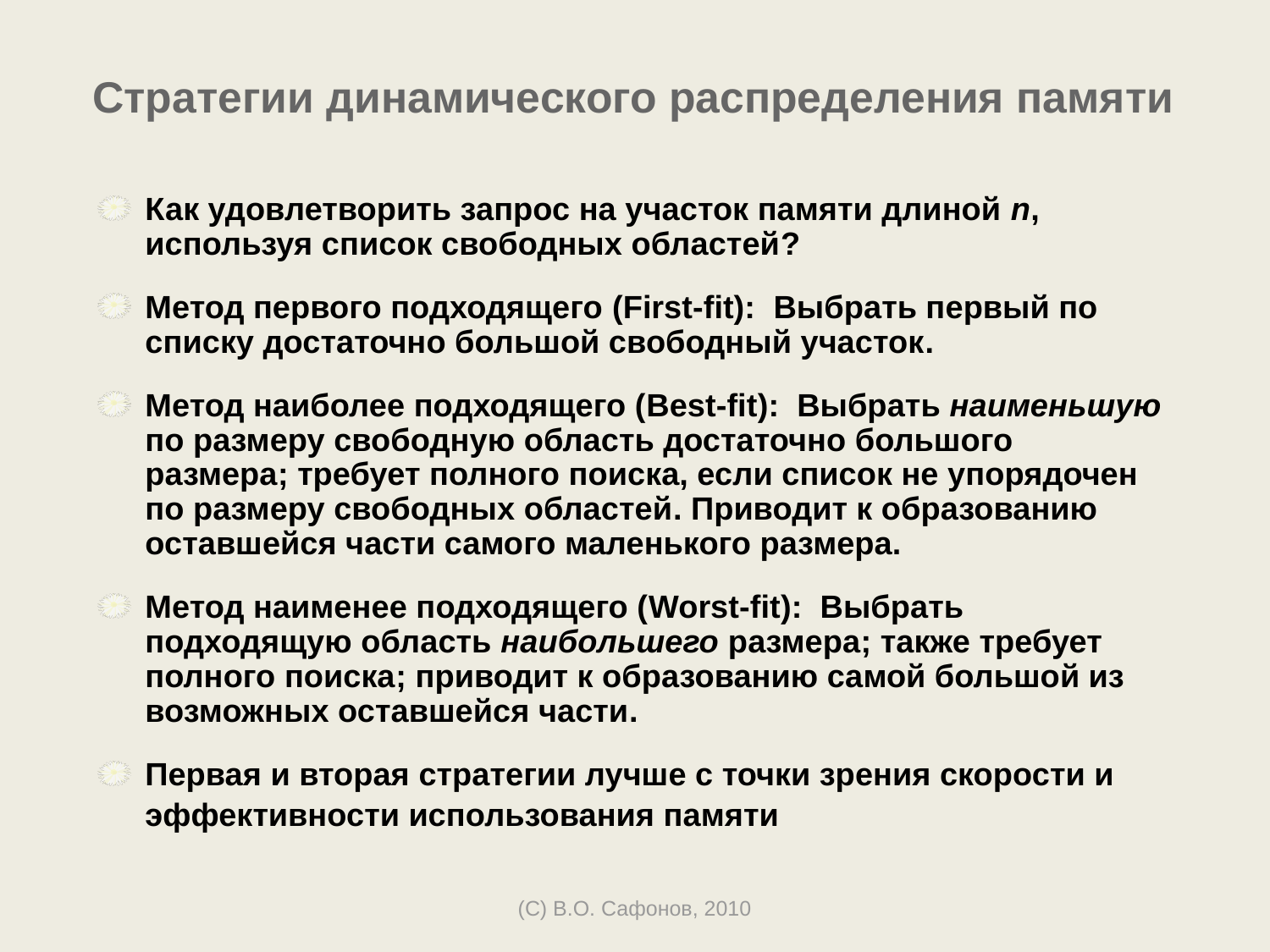

# Стратегии динамического распределения памяти
Как удовлетворить запрос на участок памяти длиной n, используя список свободных областей?
Метод первого подходящего (First-fit):  Выбрать первый по списку достаточно большой свободный участок.
Метод наиболее подходящего (Best-fit):  Выбрать наименьшую по размеру свободную область достаточно большого размера; требует полного поиска, если список не упорядочен по размеру свободных областей. Приводит к образованию оставшейся части самого маленького размера.
Метод наименее подходящего (Worst-fit):  Выбрать подходящую область наибольшего размера; также требует полного поиска; приводит к образованию самой большой из возможных оставшейся части.
Первая и вторая стратегии лучше с точки зрения скорости и эффективности использования памяти
(C) В.О. Сафонов, 2010